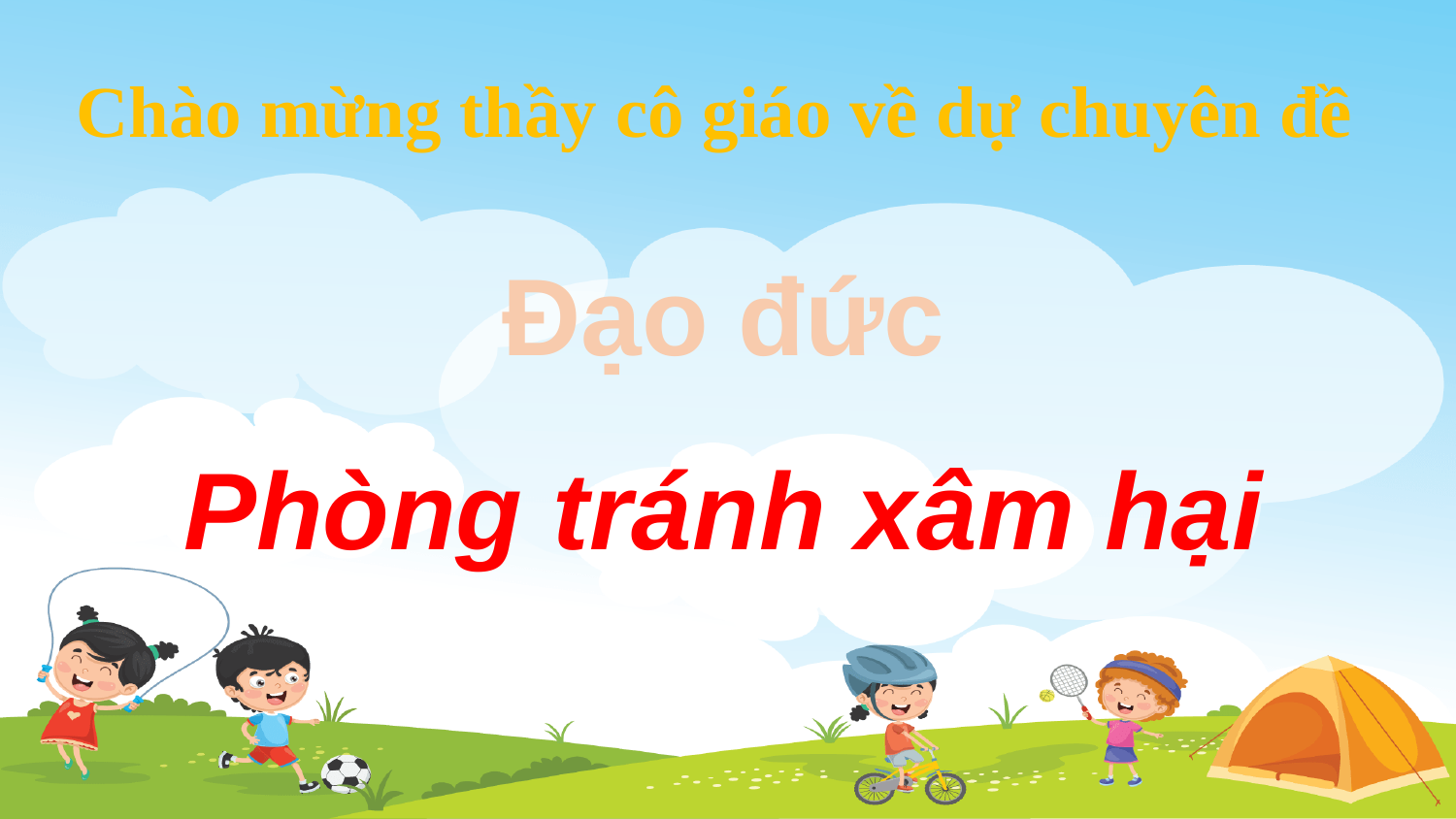

Chào mừng thầy cô giáo về dự chuyên đề
Đạo đức
Phòng tránh xâm hại